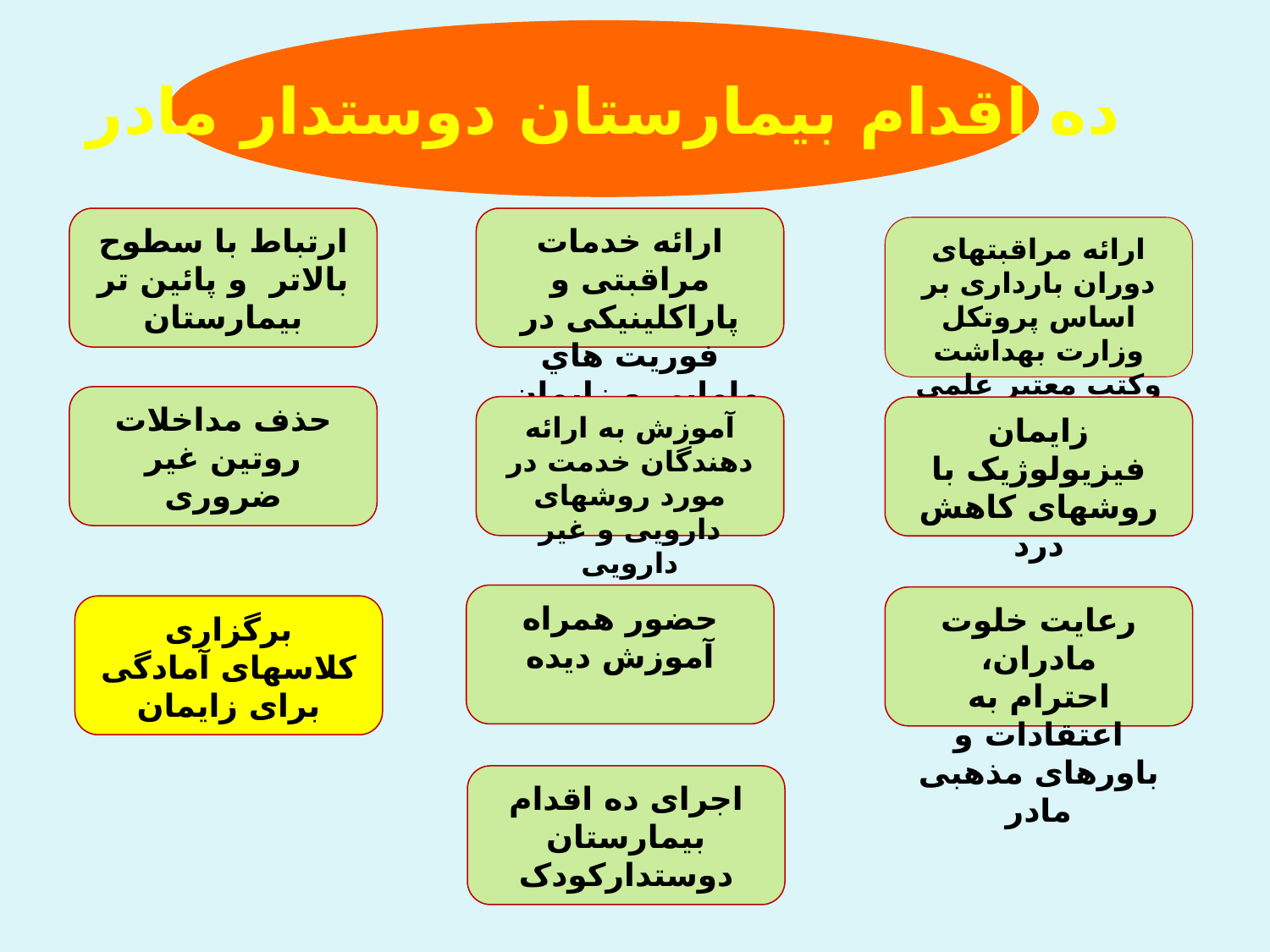

ده اقدام بیمارستان دوستدار مادر
ارتباط با سطوح بالاتر  و پائین تر بیمارستان
ارائه خدمات مراقبتی و پاراکلینیکی در فوريت هاي مامايي و زايمان
ارائه مراقبتهای دوران بارداری بر اساس پروتکل وزارت بهداشت وکتب معتبر علمی
حذف مداخلات روتین غیر ضروری
آموزش به ارائه دهندگان خدمت در مورد روشهای دارویی و غیر دارویی
زایمان فیزیولوژیک با روشهای کاهش درد
حضور همراه آموزش دیده
رعایت خلوت مادران،
احترام به اعتقادات و باورهای مذهبی مادر
برگزاری کلاسهای آمادگی برای زایمان
اجرای ده اقدام بیمارستان دوستدارکودک